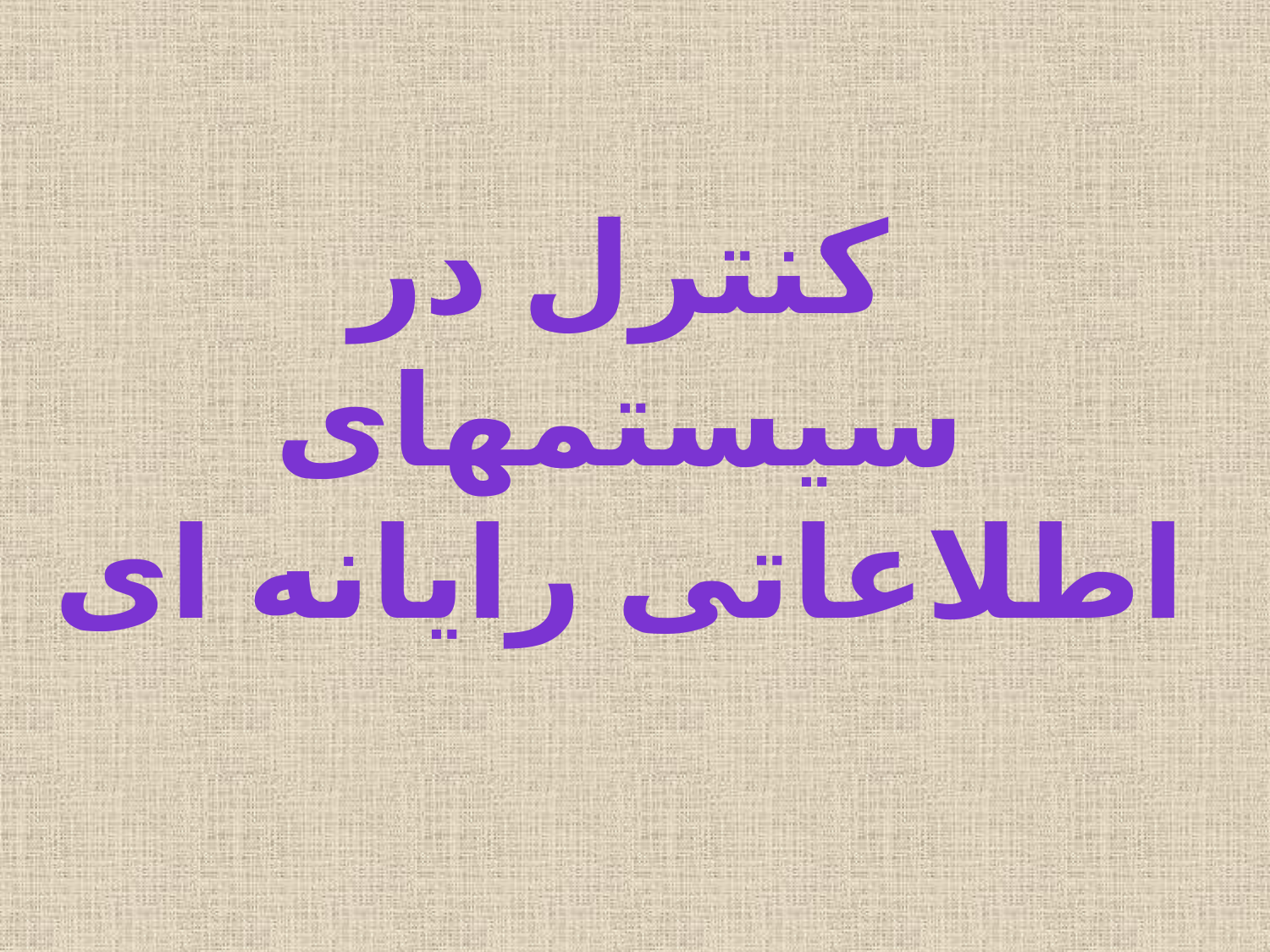

# کنترل در سیستمهای اطلاعاتی رایانه ای